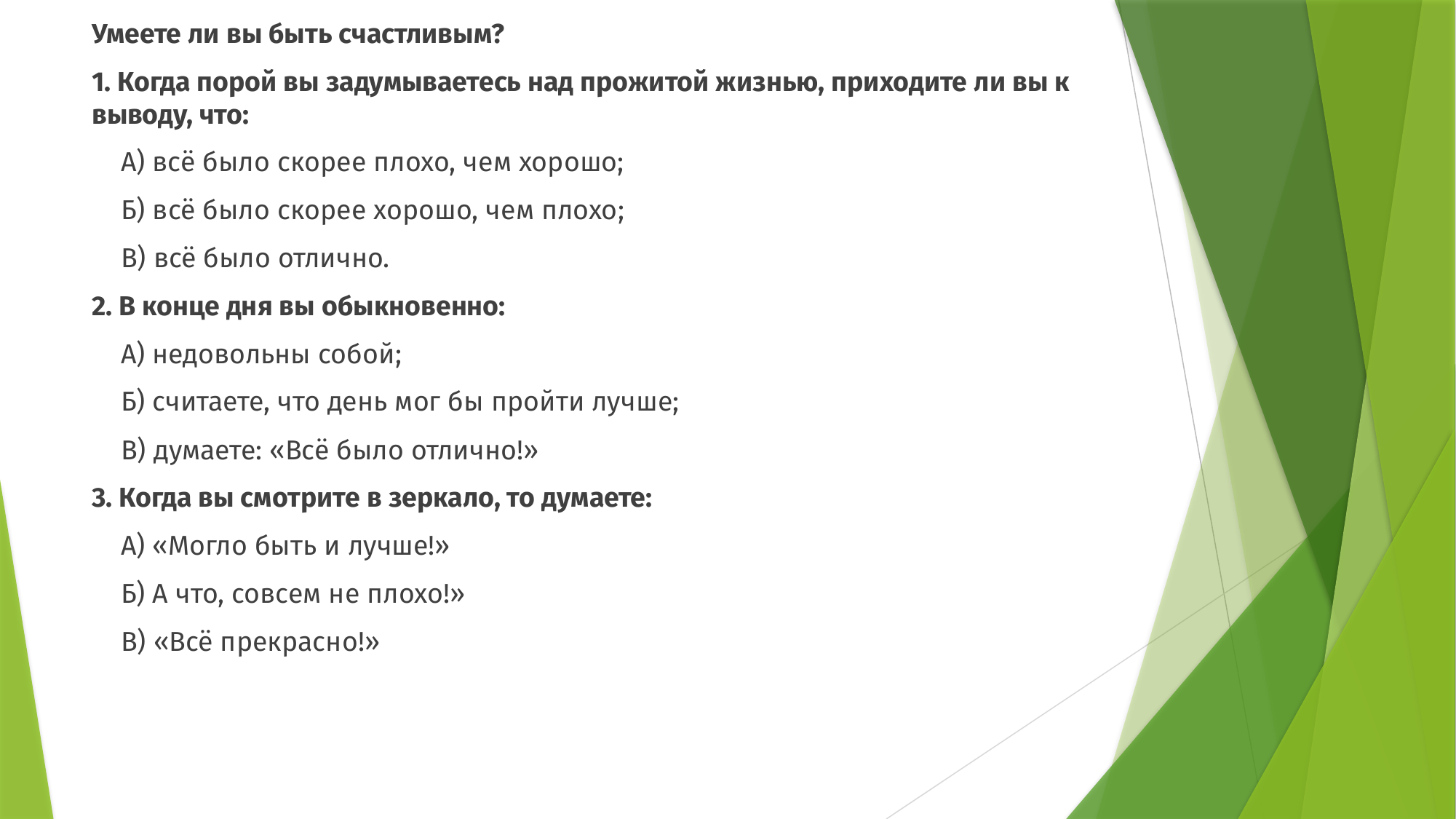

Умеете ли вы быть счастливым?
1. Когда порой вы задумываетесь над прожитой жизнью, приходите ли вы к выводу, что:
    А) всё было скорее плохо, чем хорошо;
    Б) всё было скорее хорошо, чем плохо;
    В) всё было отлично.
2. В конце дня вы обыкновенно:
    А) недовольны собой;
    Б) считаете, что день мог бы пройти лучше;
    В) думаете: «Всё было отлично!»
3. Когда вы смотрите в зеркало, то думаете:
    А) «Могло быть и лучше!»
    Б) А что, совсем не плохо!»
    В) «Всё прекрасно!»